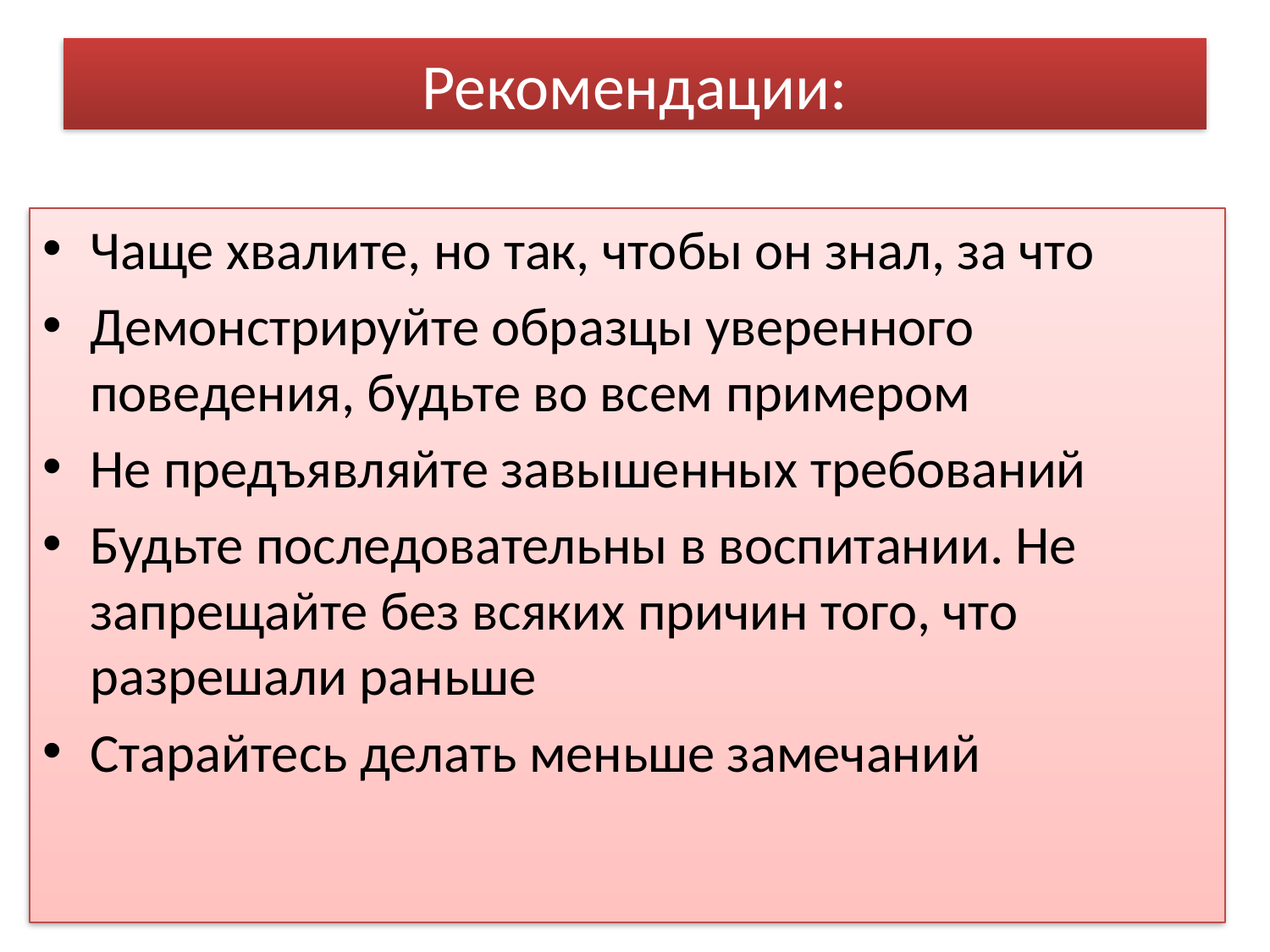

# Рекомендации:
Чаще хвалите, но так, чтобы он знал, за что
Демонстрируйте образцы уверенного поведения, будьте во всем примером
Не предъявляйте завышенных требований
Будьте последовательны в воспитании. Не запрещайте без всяких причин того, что разрешали раньше
Старайтесь делать меньше замечаний